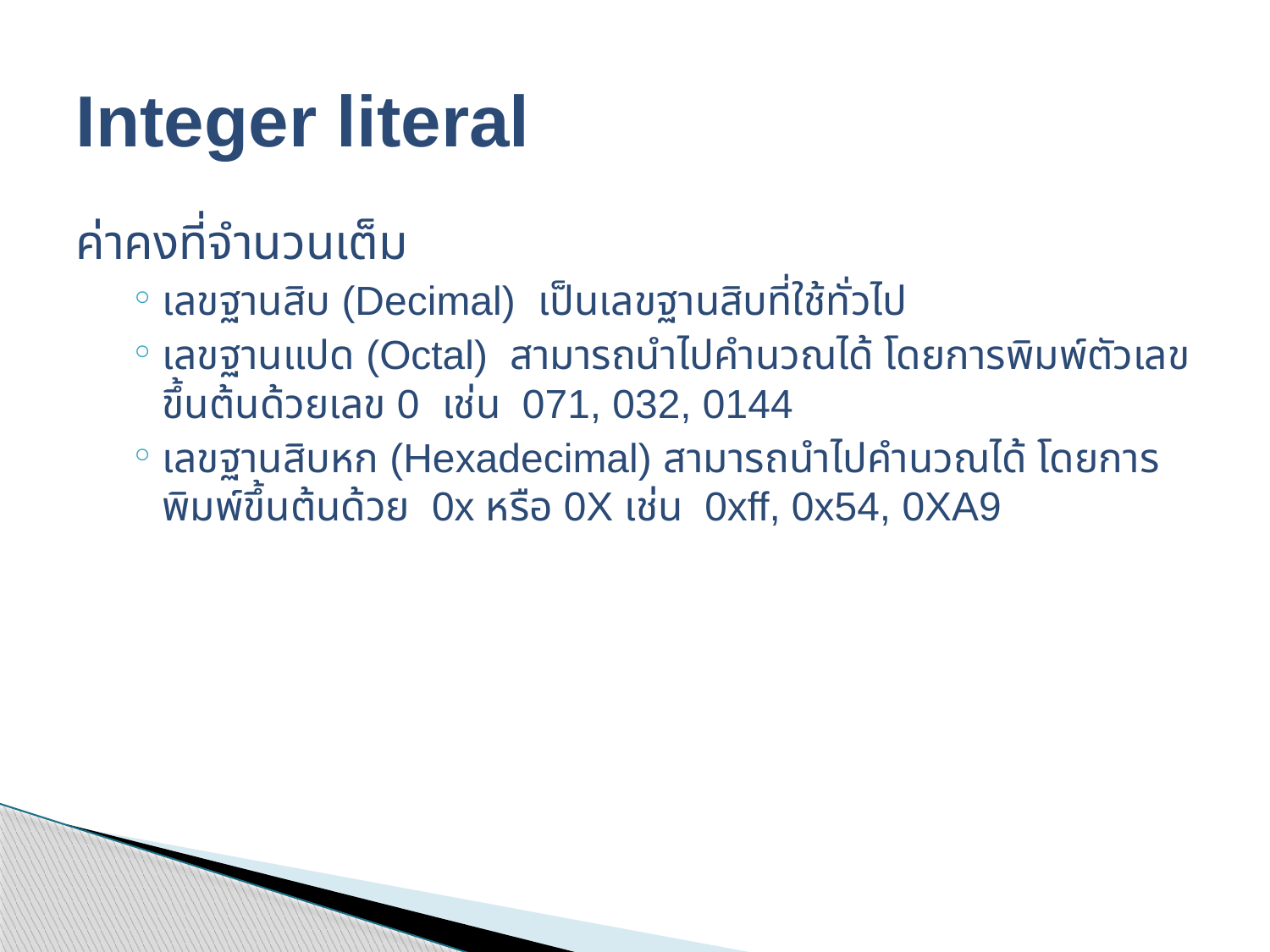

# Integer literal
ค่าคงที่จำนวนเต็ม
เลขฐานสิบ (Decimal)  เป็นเลขฐานสิบที่ใช้ทั่วไป
เลขฐานแปด (Octal)  สามารถนำไปคำนวณได้ โดยการพิมพ์ตัวเลขขึ้นต้นด้วยเลข 0  เช่น  071, 032, 0144
เลขฐานสิบหก (Hexadecimal) สามารถนำไปคำนวณได้ โดยการพิมพ์ขึ้นต้นด้วย  0x หรือ 0X เช่น  0xff, 0x54, 0XA9